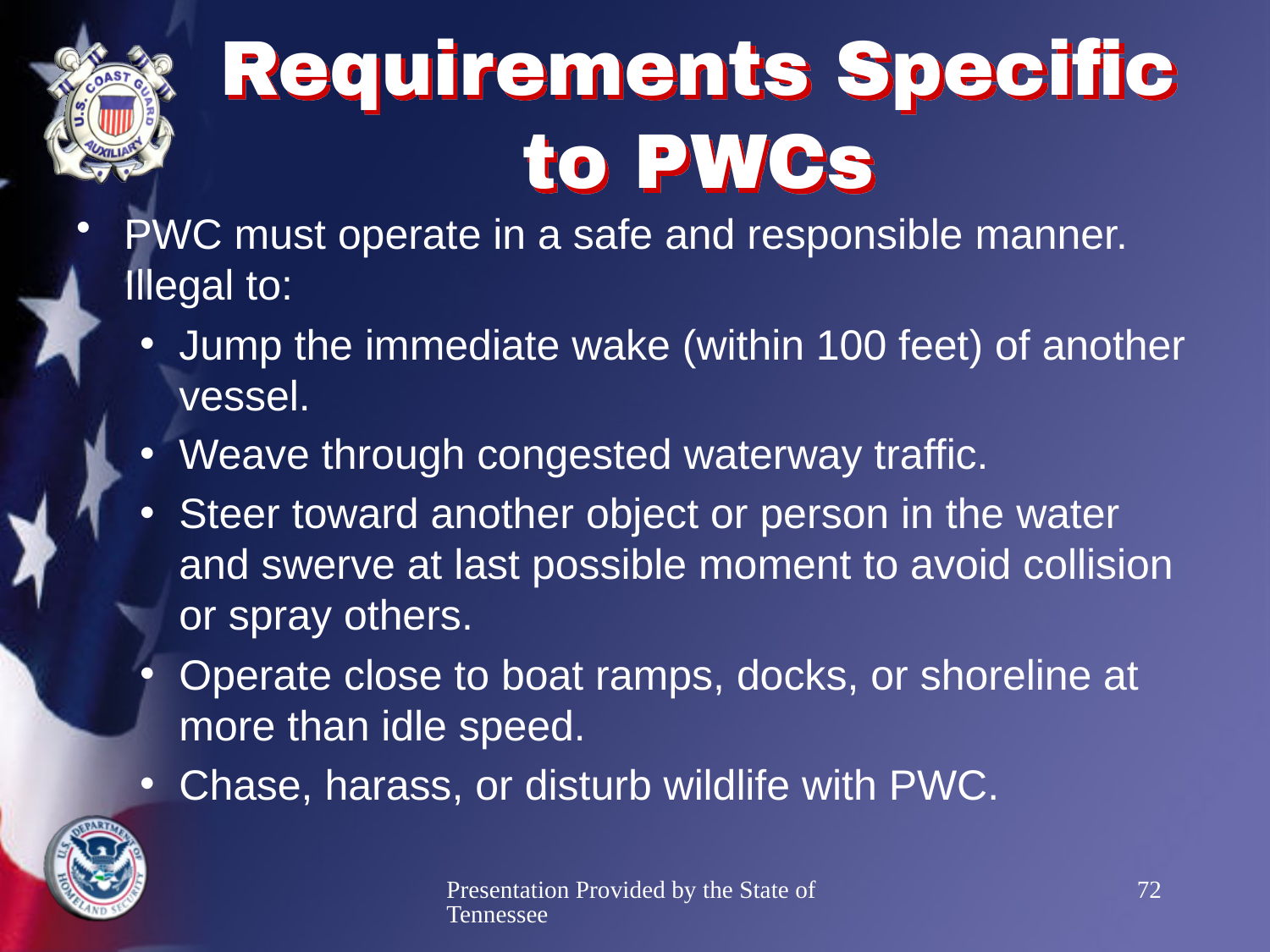

# Requirements Specific to PWCs
PWC must operate in a safe and responsible manner. Illegal to:
Jump the immediate wake (within 100 feet) of another vessel.
Weave through congested waterway traffic.
Steer toward another object or person in the water and swerve at last possible moment to avoid collision or spray others.
Operate close to boat ramps, docks, or shoreline at more than idle speed.
Chase, harass, or disturb wildlife with PWC.
Presentation Provided by the State of Tennessee
72